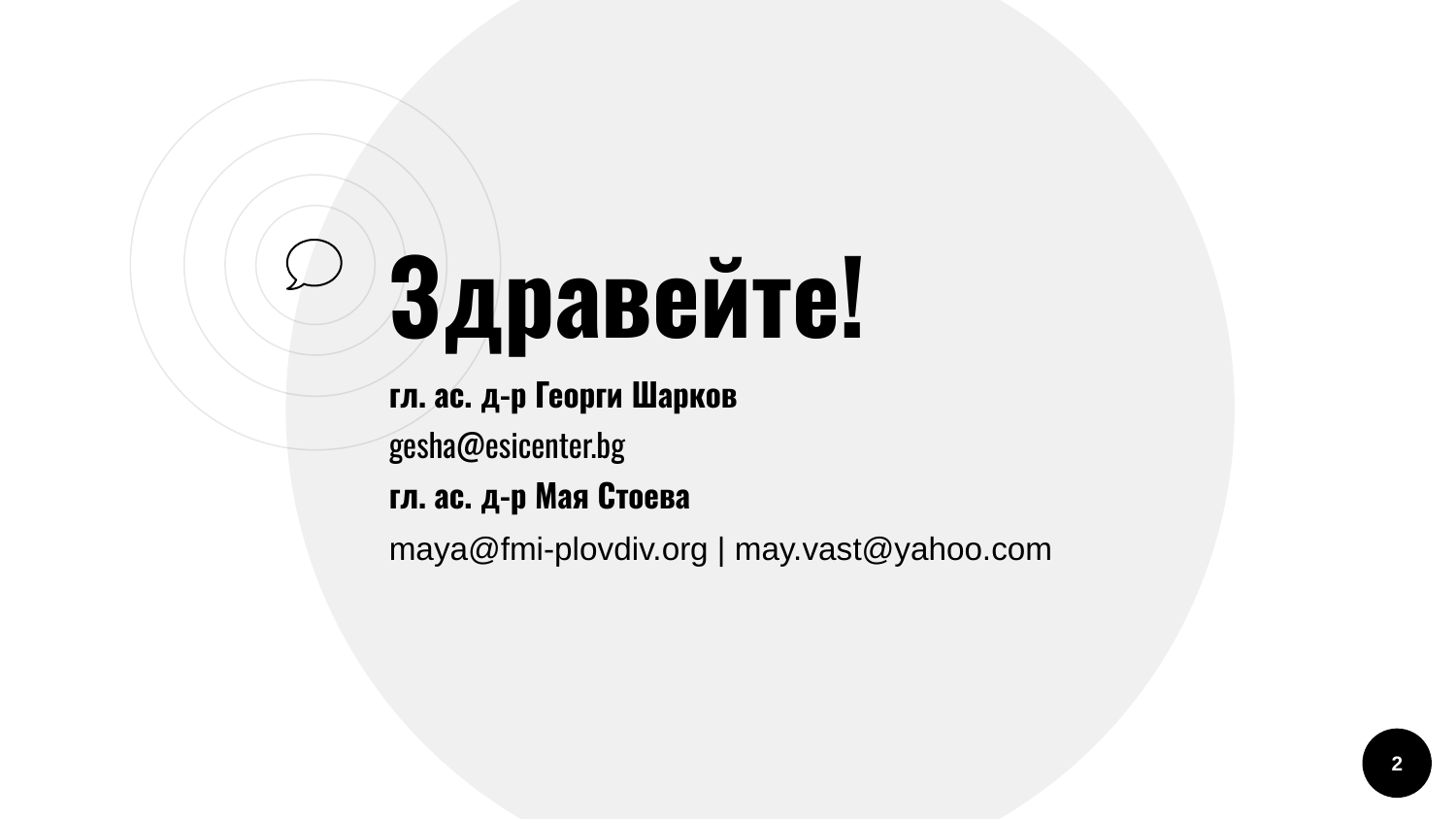

Здравейте!

гл. ас. д-р Георги Шарков
gesha@esicenter.bg
гл. ас. д-р Мая Стоева
maya@fmi-plovdiv.org | may.vast@yahoo.com
2